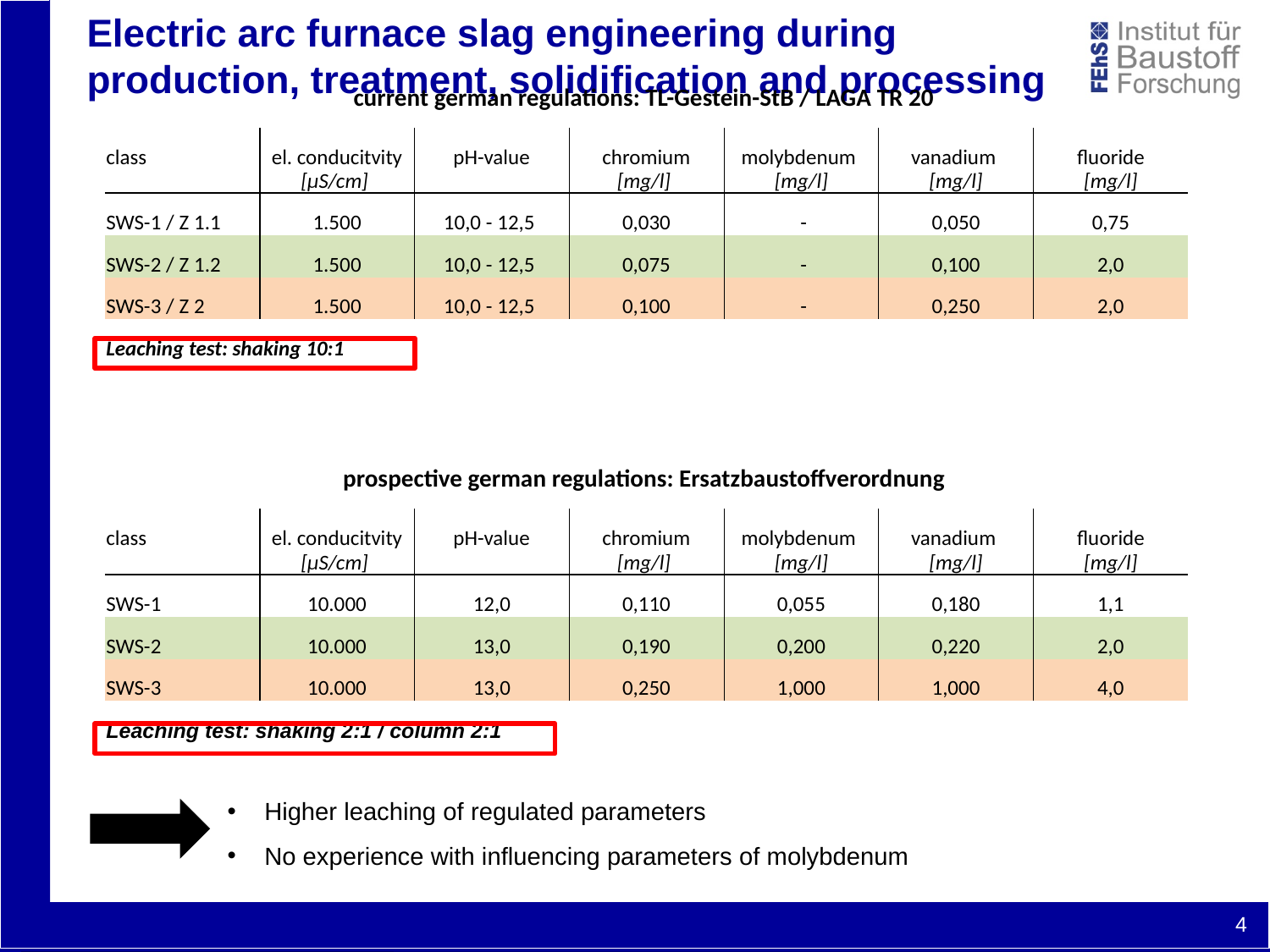

| current german regulations: TL-Gestein-StB / LAGA TR 20 |  |  |  |  |  |  |
| --- | --- | --- | --- | --- | --- | --- |
| class | el. conducitvity | pH-value | chromium | molybdenum | vanadium | fluoride |
|  | [µS/cm] |  | [mg/l] | [mg/l] | [mg/l] | [mg/l] |
| SWS-1 / Z 1.1 | 1.500 | 10,0 - 12,5 | 0,030 | - | 0,050 | 0,75 |
| SWS-2 / Z 1.2 | 1.500 | 10,0 - 12,5 | 0,075 | - | 0,100 | 2,0 |
| SWS-3 / Z 2 | 1.500 | 10,0 - 12,5 | 0,100 | - | 0,250 | 2,0 |
| Leaching test: shaking 10:1 |  |  |  |  |  |  |
|  |  |  |  |  |  |  |
| prospective german regulations: Ersatzbaustoffverordnung |  |  |  |  |  |  |
| class | el. conducitvity | pH-value | chromium | molybdenum | vanadium | fluoride |
|  | [µS/cm] |  | [mg/l] | [mg/l] | [mg/l] | [mg/l] |
| SWS-1 | 10.000 | 12,0 | 0,110 | 0,055 | 0,180 | 1,1 |
| SWS-2 | 10.000 | 13,0 | 0,190 | 0,200 | 0,220 | 2,0 |
| SWS-3 | 10.000 | 13,0 | 0,250 | 1,000 | 1,000 | 4,0 |
| Leaching test: shaking 2:1 / column 2:1 |  |  |  |  |  |  |

 Higher leaching of regulated parameters
 No experience with influencing parameters of molybdenum